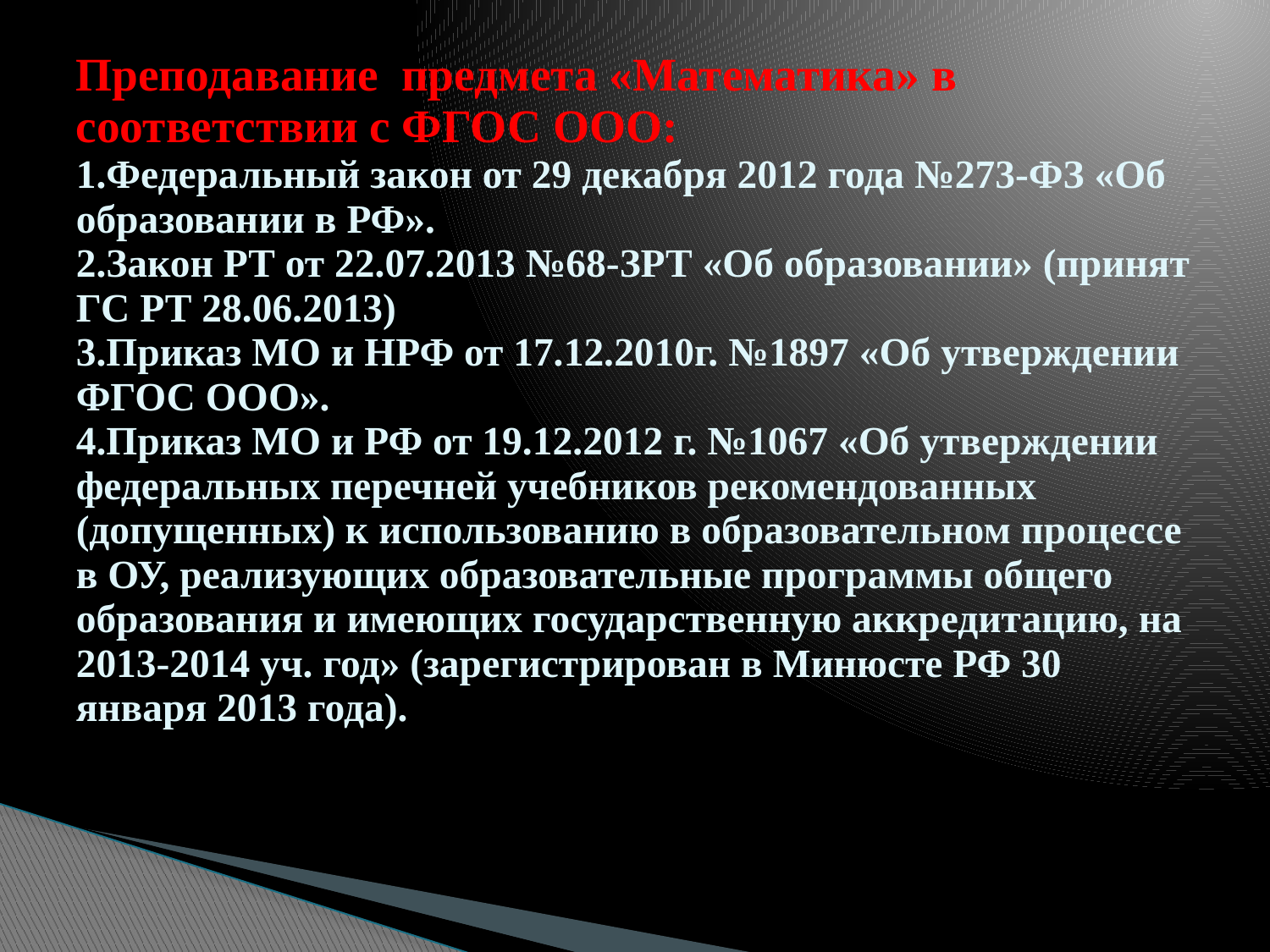

# Преподавание  предмета «Математика» в соответствии с ФГОС ООО: 1.Федеральный закон от 29 декабря 2012 года №273-ФЗ «Об образовании в РФ». 2.Закон РТ от 22.07.2013 №68-ЗРТ «Об образовании» (принят ГС РТ 28.06.2013) 3.Приказ МО и НРФ от 17.12.2010г. №1897 «Об утверждении ФГОС ООО». 4.Приказ МО и РФ от 19.12.2012 г. №1067 «Об утверждении федеральных перечней учебников рекомендованных (допущенных) к использованию в образовательном процессе в ОУ, реализующих образовательные программы общего образования и имеющих государственную аккредитацию, на 2013-2014 уч. год» (зарегистрирован в Минюсте РФ 30 января 2013 года).